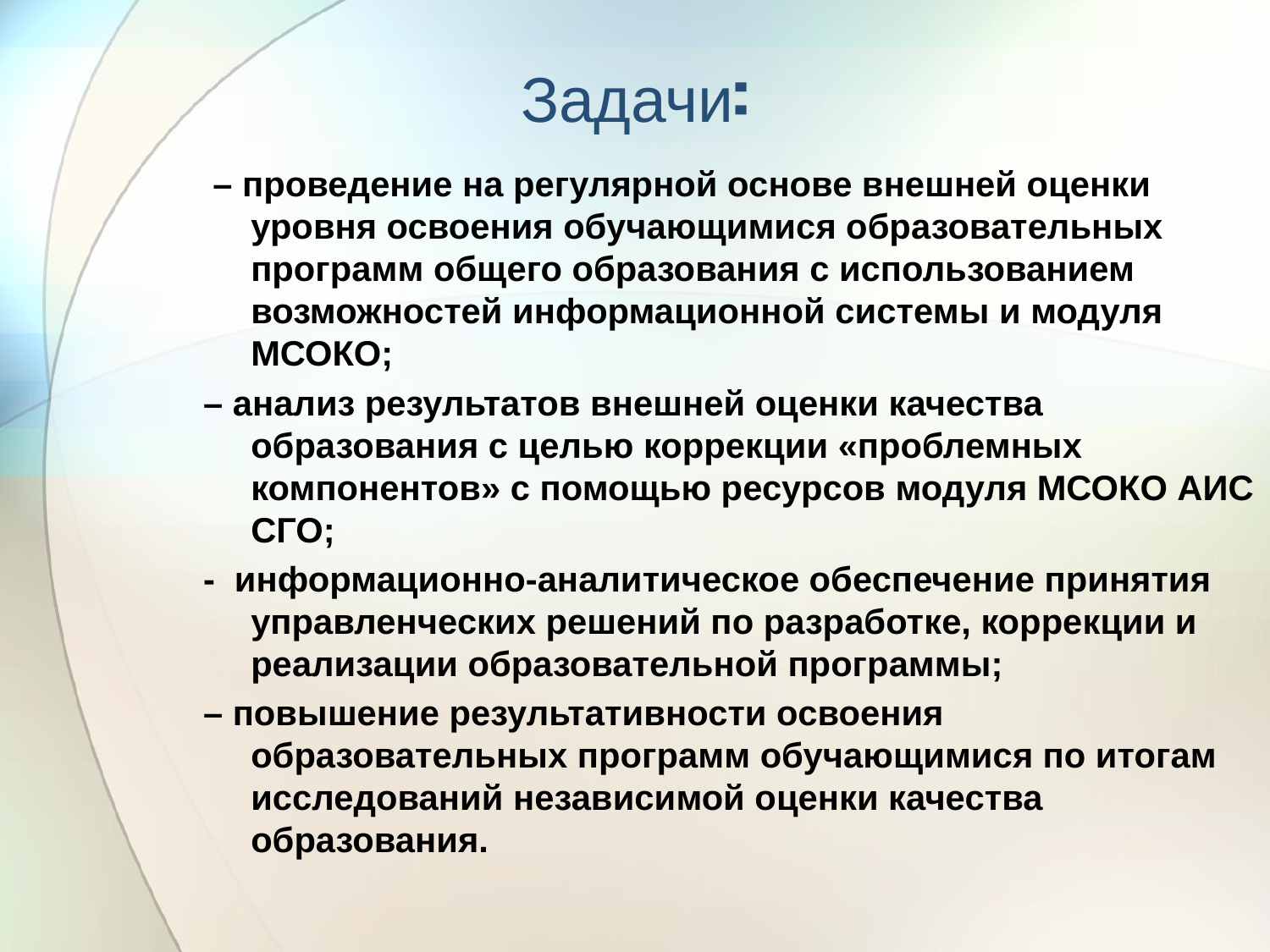

# Задачи:

 – проведение на регулярной основе внешней оценки уровня освоения обучающимися образовательных программ общего образования с использованием  возможностей информационной системы и модуля МСОКО;
– анализ результатов внешней оценки качества образования с целью коррекции «проблемных компонентов» с помощью ресурсов модуля МСОКО АИС СГО;
-  информационно-аналитическое обеспечение принятия управленческих решений по разработке, коррекции и реализации образовательной программы;
– повышение результативности освоения образовательных программ обучающимися по итогам исследований независимой оценки качества образования.